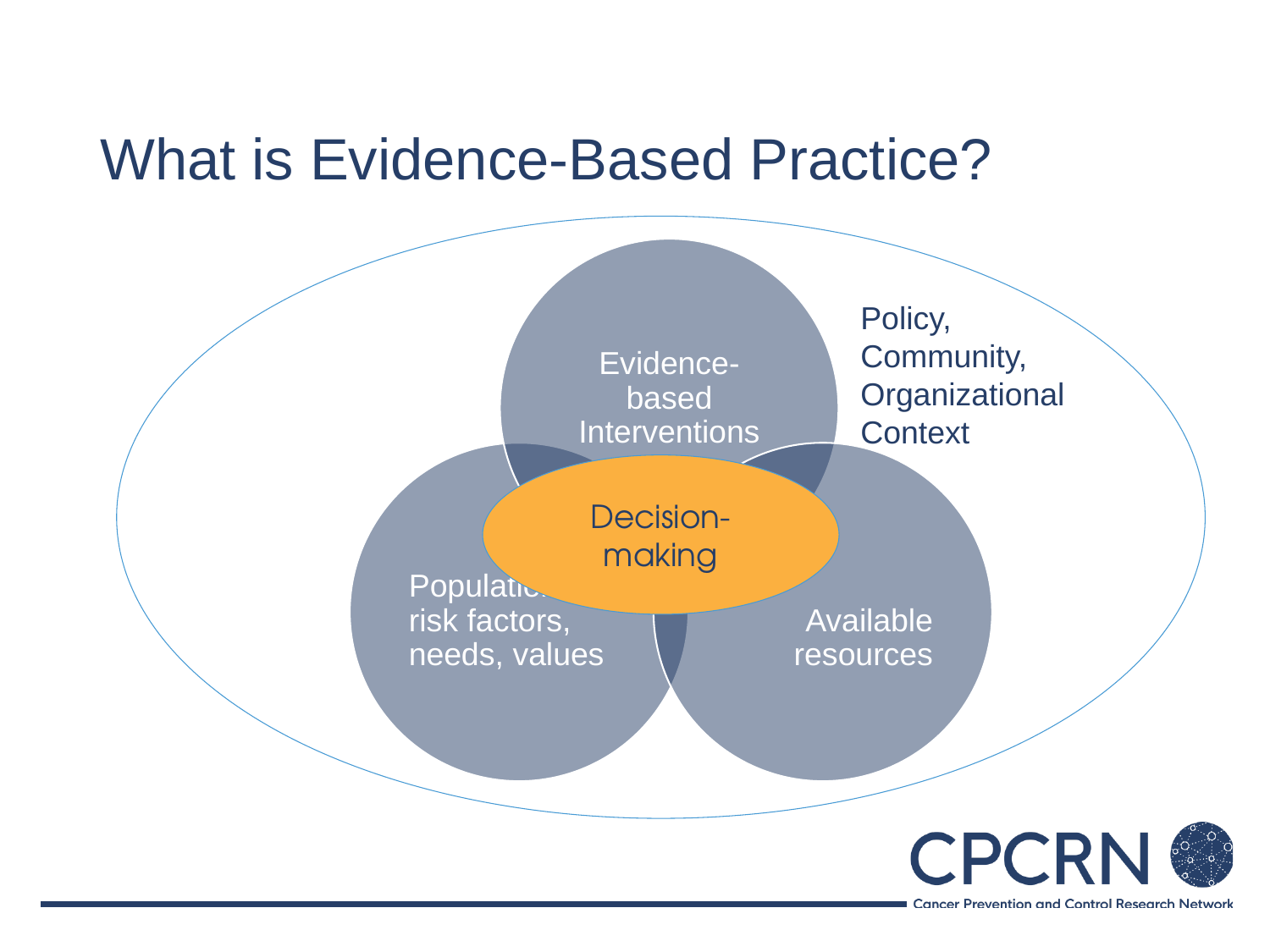

# What is Evidence-Based Practice?

Population’s risk factors, needs, values
Evidence-based Interventions
Available resources
Policy, Community, Organizational Context
Decision-making